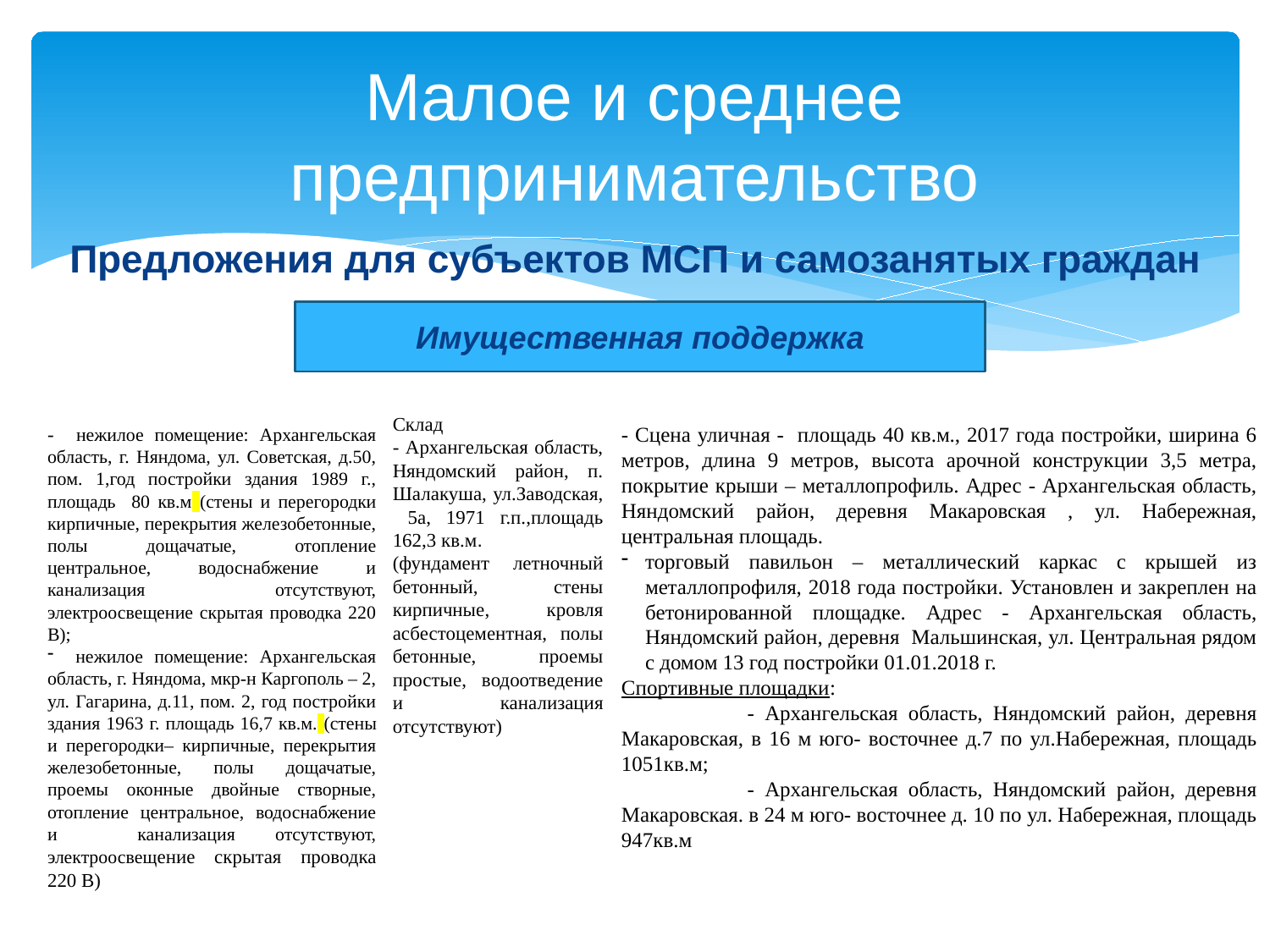

# Малое и среднее предпринимательство
Предложения для субъектов МСП и самозанятых граждан
Имущественная поддержка

-  нежилое помещение: Архангельская область, г. Няндома, ул. Советская, д.50, пом. 1,год постройки здания 1989 г., площадь  80 кв.м (стены и перегородки кирпичные, перекрытия железобетонные, полы дощачатые, отопление центральное, водоснабжение и канализация отсутствуют, электроосвещение скрытая проводка 220 В);
  нежилое помещение: Архангельская область, г. Няндома, мкр-н Каргополь – 2, ул. Гагарина, д.11, пом. 2, год постройки здания 1963 г. площадь 16,7 кв.м. (стены и перегородки– кирпичные, перекрытия железобетонные, полы дощачатые, проемы оконные двойные створные, отопление центральное, водоснабжение и  канализация отсутствуют, электроосвещение скрытая проводка 220 В)

Склад
- Архангельская область, Няндомский район, п. Шалакуша, ул.Заводская,  5а, 1971 г.п.,площадь 162,3 кв.м.
(фундамент летночный бетонный, стены кирпичные, кровля асбестоцементная, полы бетонные, проемы простые, водоотведение и канализация отсутствуют)

- Сцена уличная -  площадь 40 кв.м., 2017 года постройки, ширина 6 метров, длина 9 метров, высота арочной конструкции 3,5 метра, покрытие крыши – металлопрофиль. Адрес - Архангельская область, Няндомский район, деревня Макаровская , ул. Набережная, центральная площадь.
торговый павильон – металлический каркас с крышей из металлопрофиля, 2018 года постройки. Установлен и закреплен на бетонированной площадке. Адрес - Архангельская область, Няндомский район, деревня  Мальшинская, ул. Центральная рядом с домом 13 год постройки 01.01.2018 г.
Спортивные площадки:
            - Архангельская область, Няндомский район, деревня Макаровская, в 16 м юго- восточнее д.7 по ул.Набережная, площадь 1051кв.м;
            - Архангельская область, Няндомский район, деревня Макаровская. в 24 м юго- восточнее д. 10 по ул. Набережная, площадь 947кв.м